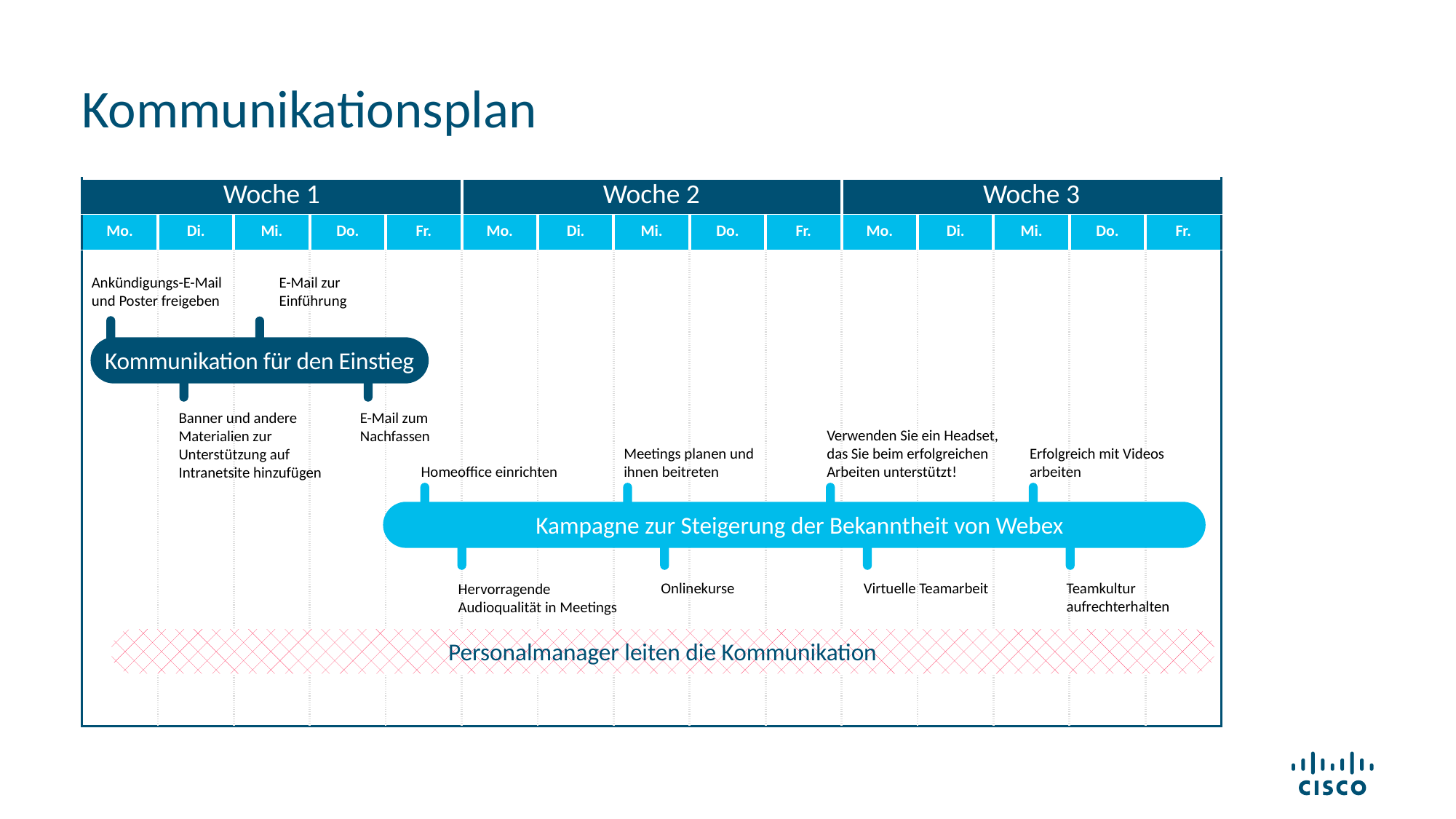

Kommunikationsplan
| Woche 1 |  |  |  |  | Woche 2 |  |  |  |  | Woche 3 |  |  |  |  |
| --- | --- | --- | --- | --- | --- | --- | --- | --- | --- | --- | --- | --- | --- | --- |
| Mo. | Di. | Mi. | Do. | Fr. | Mo. | Di. | Mi. | Do. | Fr. | Mo. | Di. | Mi. | Do. | Fr. |
|  |  |  |  |  |  |  |  |  |  |  |  |  |  |  |
Ankündigungs-E-Mail und Poster freigeben
E-Mail zur Einführung

Kommunikation für den Einstieg

Banner und andere Materialien zur Unterstützung auf Intranetsite hinzufügen
E-Mail zum Nachfassen
Verwenden Sie ein Headset, das Sie beim erfolgreichen Arbeiten unterstützt!
Meetings planen und ihnen beitreten
Erfolgreich mit Videos arbeiten
Homeoffice einrichten

Kampagne zur Steigerung der Bekanntheit von Webex
Hervorragende Audioqualität in Meetings
Onlinekurse
Virtuelle Teamarbeit
Teamkultur aufrechterhalten

Personalmanager leiten die Kommunikation